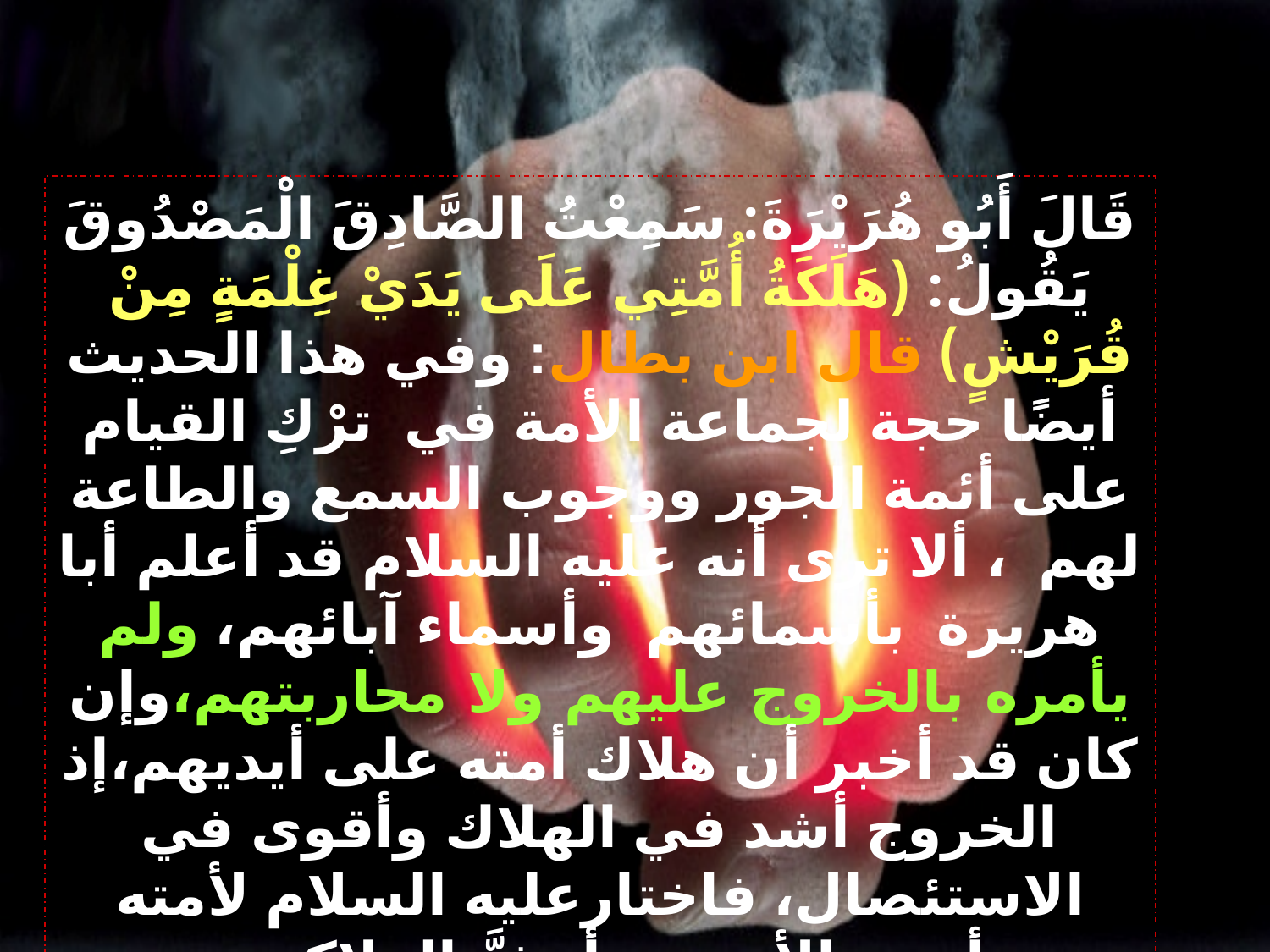

قَالَ أَبُو هُرَيْرَةَ: سَمِعْتُ الصَّادِقَ الْمَصْدُوقَ يَقُولُ: (هَلَكَةُ أُمَّتِي عَلَى يَدَيْ غِلْمَةٍ مِنْ قُرَيْشٍ) قال ابن بطال: وفي هذا الحديث أيضًا حجة لجماعة الأمة في  ترْكِ القيام على أئمة الجور ووجوب السمع والطاعة لهم  ، ألا ترى أنه عليه السلام قد أعلم أبا هريرة  بأسمائهم  وأسماء آبائهم، ولم يأمره بالخروج عليهم ولا محاربتهم،وإن كان قد أخبر أن هلاك أمته على أيديهم،إذ الخروج أشد في الهلاك وأقوى في الاستئصال، فاختارعليه السلام لأمته أيسر الأمرين  أخفَّ الهلاكين.